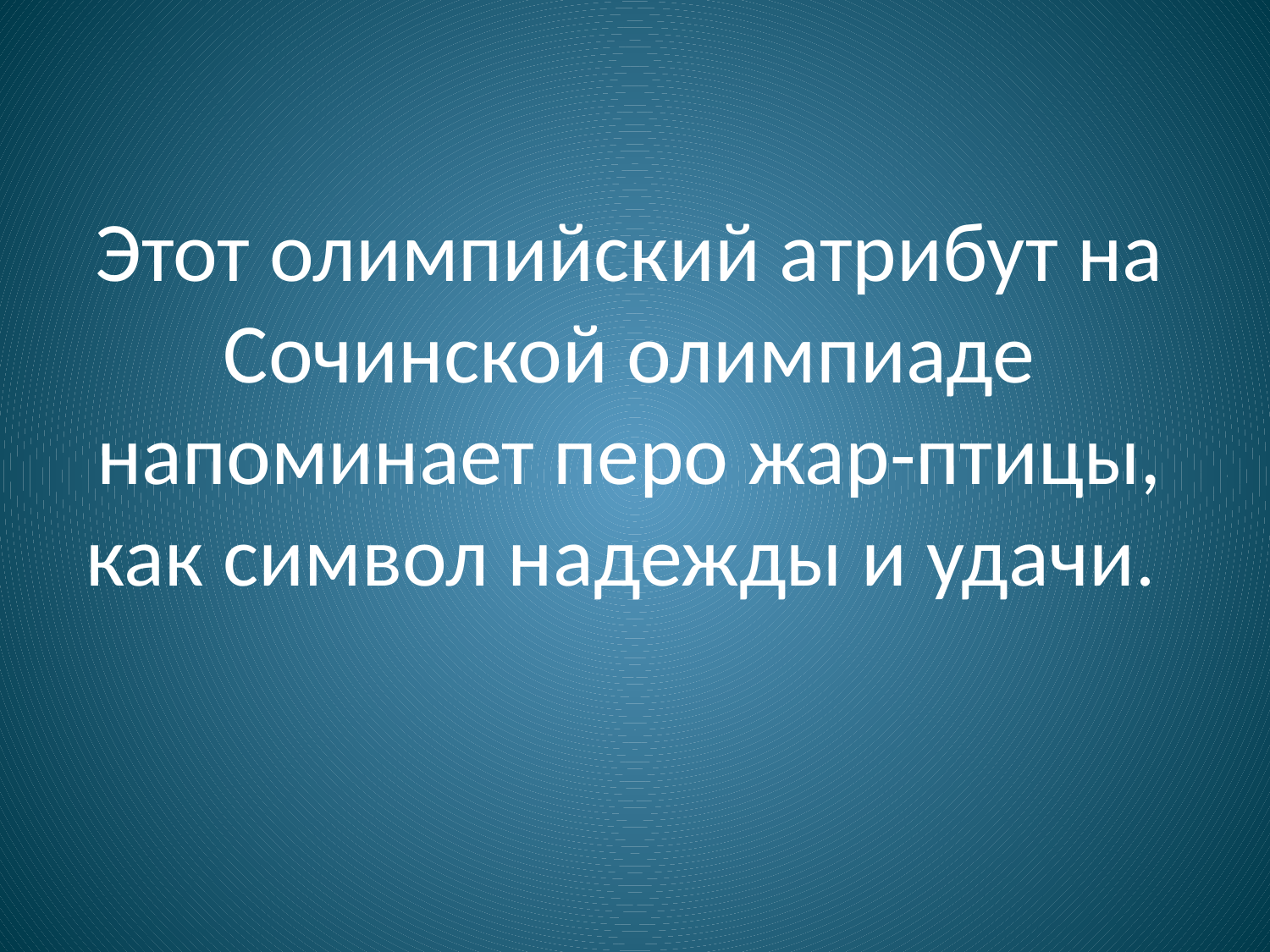

Этот олимпийский атрибут на Сочинской олимпиаде напоминает перо жар-птицы, как символ надежды и удачи.